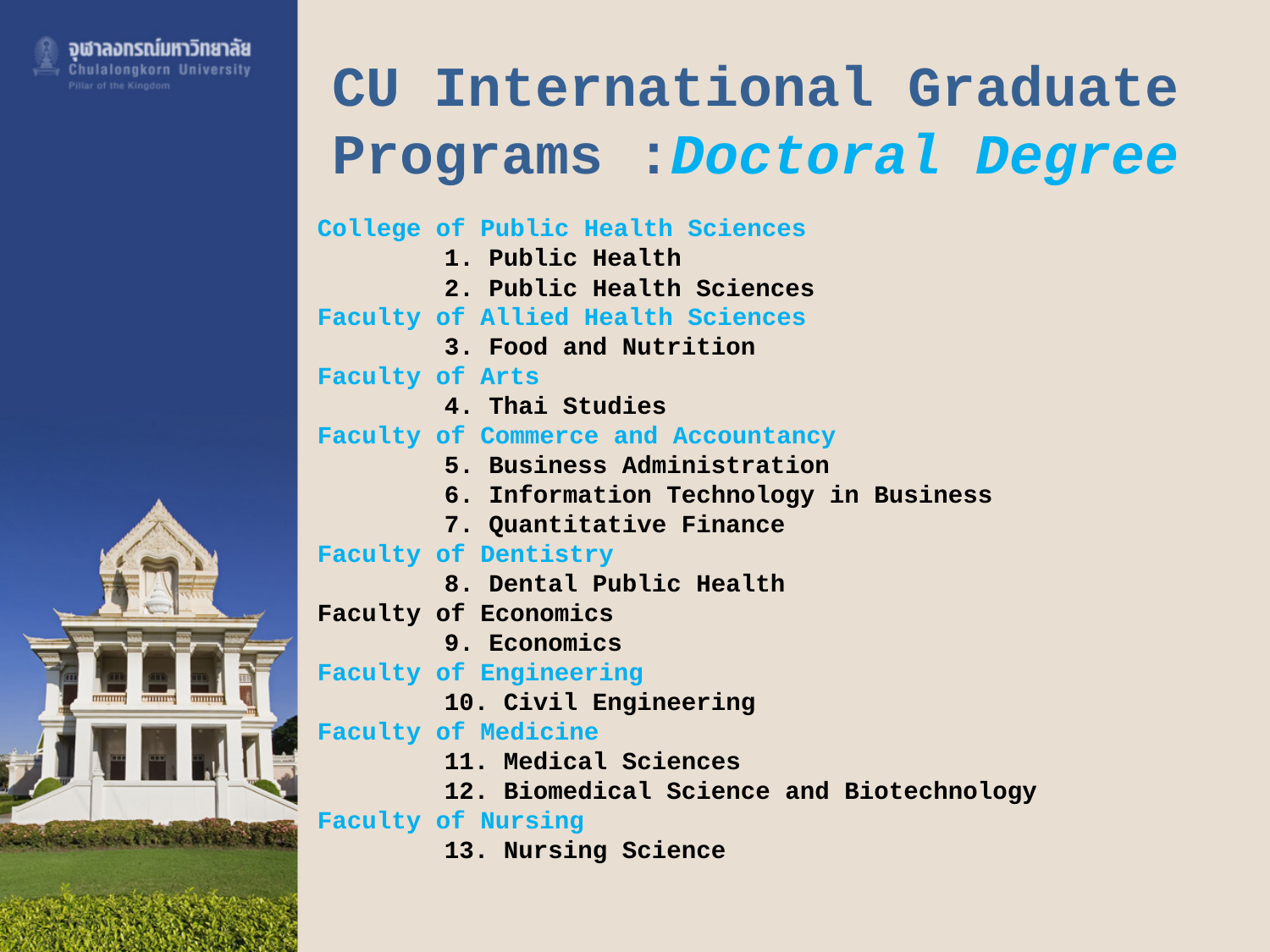

# CU International Graduate Programs :Doctoral Degree
College of Public Health Sciences
	1. Public Health
	2. Public Health Sciences
Faculty of Allied Health Sciences
	3. Food and Nutrition
Faculty of Arts
	4. Thai Studies
Faculty of Commerce and Accountancy
	5. Business Administration
	6. Information Technology in Business
	7. Quantitative Finance
Faculty of Dentistry
	8. Dental Public Health
Faculty of Economics
	9. Economics
Faculty of Engineering
     	10. Civil Engineering
Faculty of Medicine
	11. Medical Sciences
	12. Biomedical Science and Biotechnology
Faculty of Nursing
	13. Nursing Science